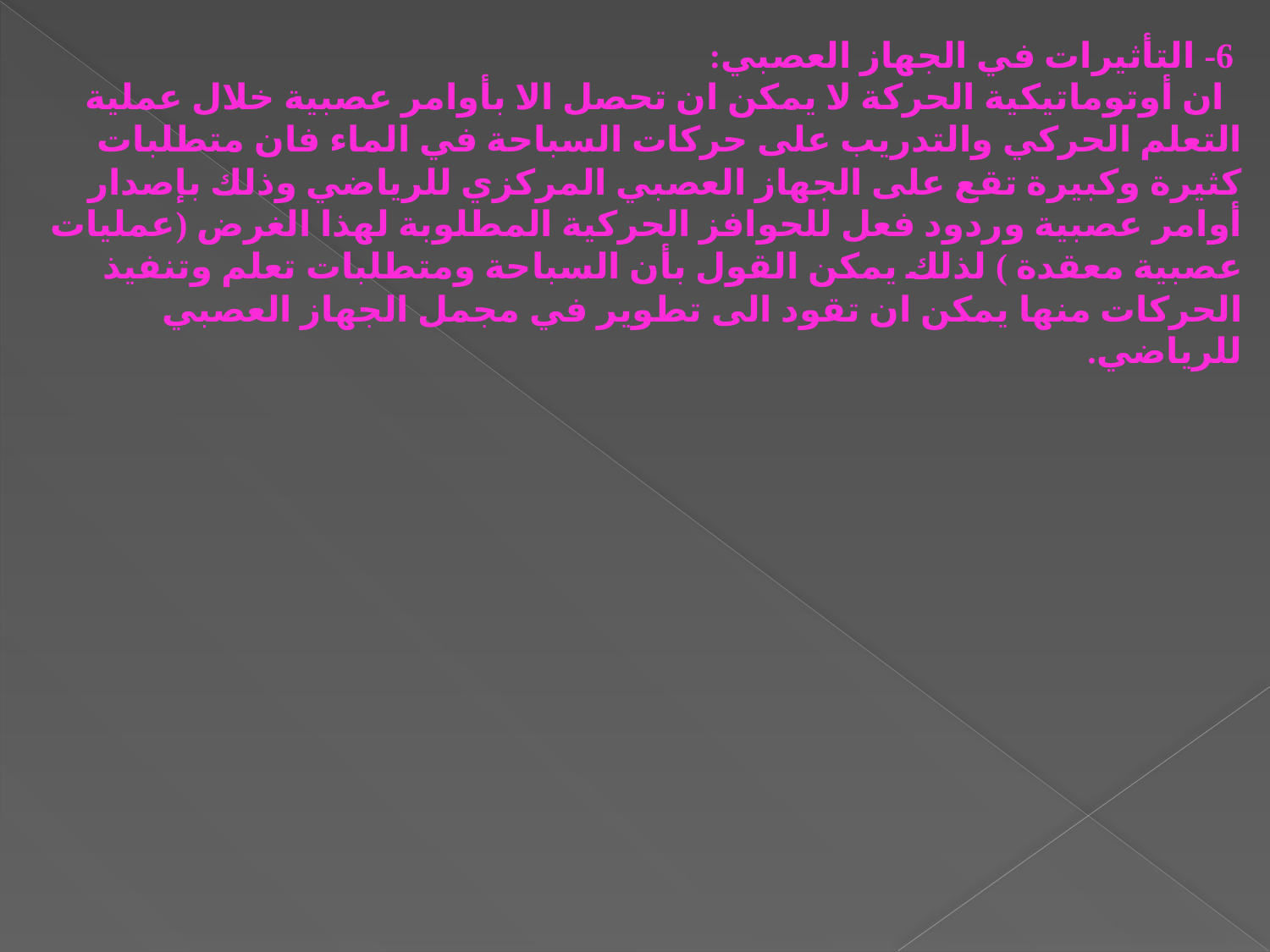

6- التأثيرات في الجهاز العصبي:
  ان أوتوماتيكية الحركة لا يمكن ان تحصل الا بأوامر عصبية خلال عملية التعلم الحركي والتدريب على حركات السباحة في الماء فان متطلبات كثيرة وكبيرة تقع على الجهاز العصبي المركزي للرياضي وذلك بإصدار أوامر عصبية وردود فعل للحوافز الحركية المطلوبة لهذا الغرض (عمليات عصبية معقدة ) لذلك يمكن القول بأن السباحة ومتطلبات تعلم وتنفيذ الحركات منها يمكن ان تقود الى تطوير في مجمل الجهاز العصبي للرياضي.